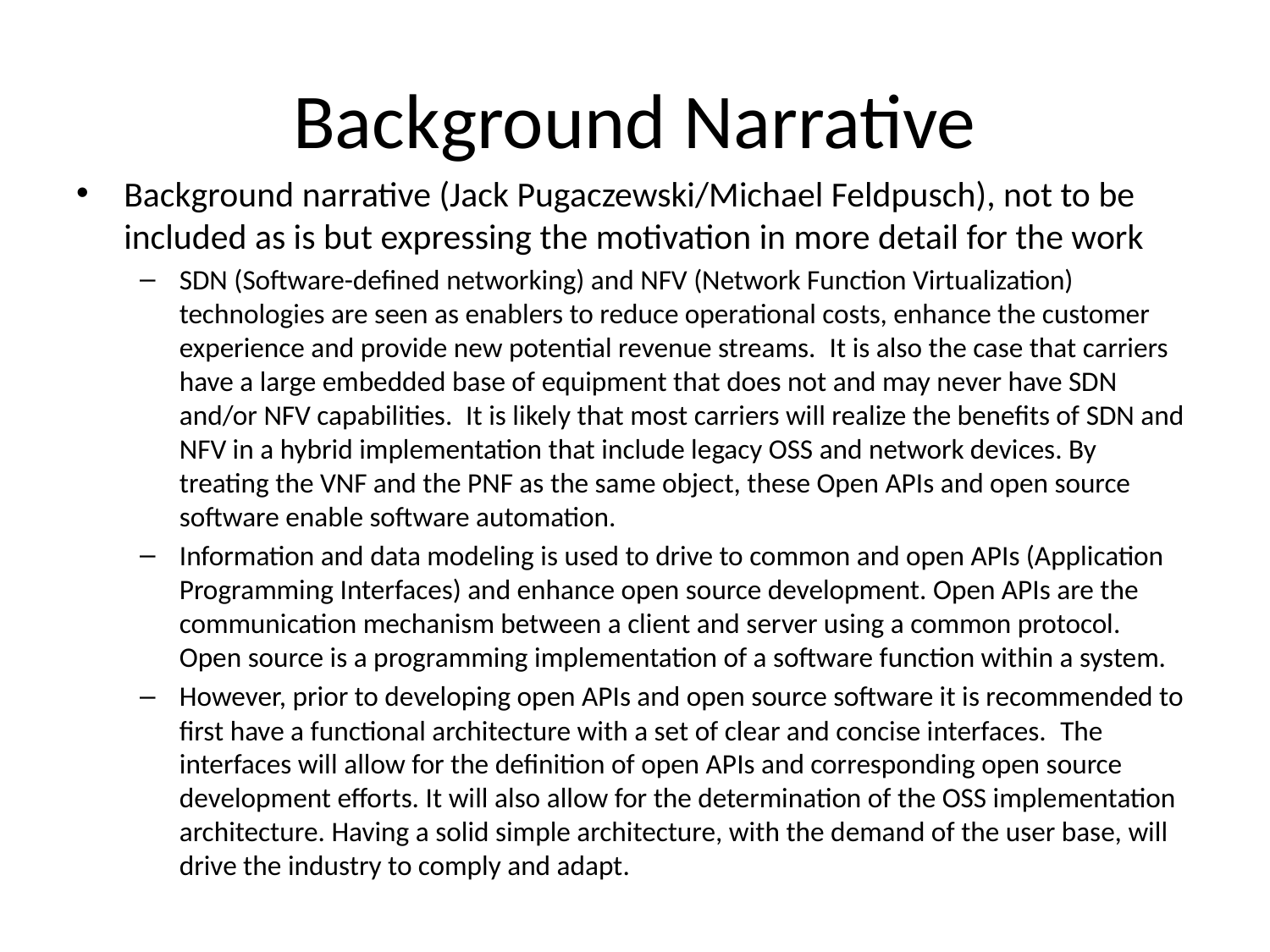

# Background Narrative
Background narrative (Jack Pugaczewski/Michael Feldpusch), not to be included as is but expressing the motivation in more detail for the work
SDN (Software-defined networking) and NFV (Network Function Virtualization) technologies are seen as enablers to reduce operational costs, enhance the customer experience and provide new potential revenue streams.  It is also the case that carriers have a large embedded base of equipment that does not and may never have SDN and/or NFV capabilities.  It is likely that most carriers will realize the benefits of SDN and NFV in a hybrid implementation that include legacy OSS and network devices. By treating the VNF and the PNF as the same object, these Open APIs and open source software enable software automation.
Information and data modeling is used to drive to common and open APIs (Application Programming Interfaces) and enhance open source development. Open APIs are the communication mechanism between a client and server using a common protocol.  Open source is a programming implementation of a software function within a system.
However, prior to developing open APIs and open source software it is recommended to first have a functional architecture with a set of clear and concise interfaces.  The interfaces will allow for the definition of open APIs and corresponding open source development efforts. It will also allow for the determination of the OSS implementation architecture. Having a solid simple architecture, with the demand of the user base, will drive the industry to comply and adapt.